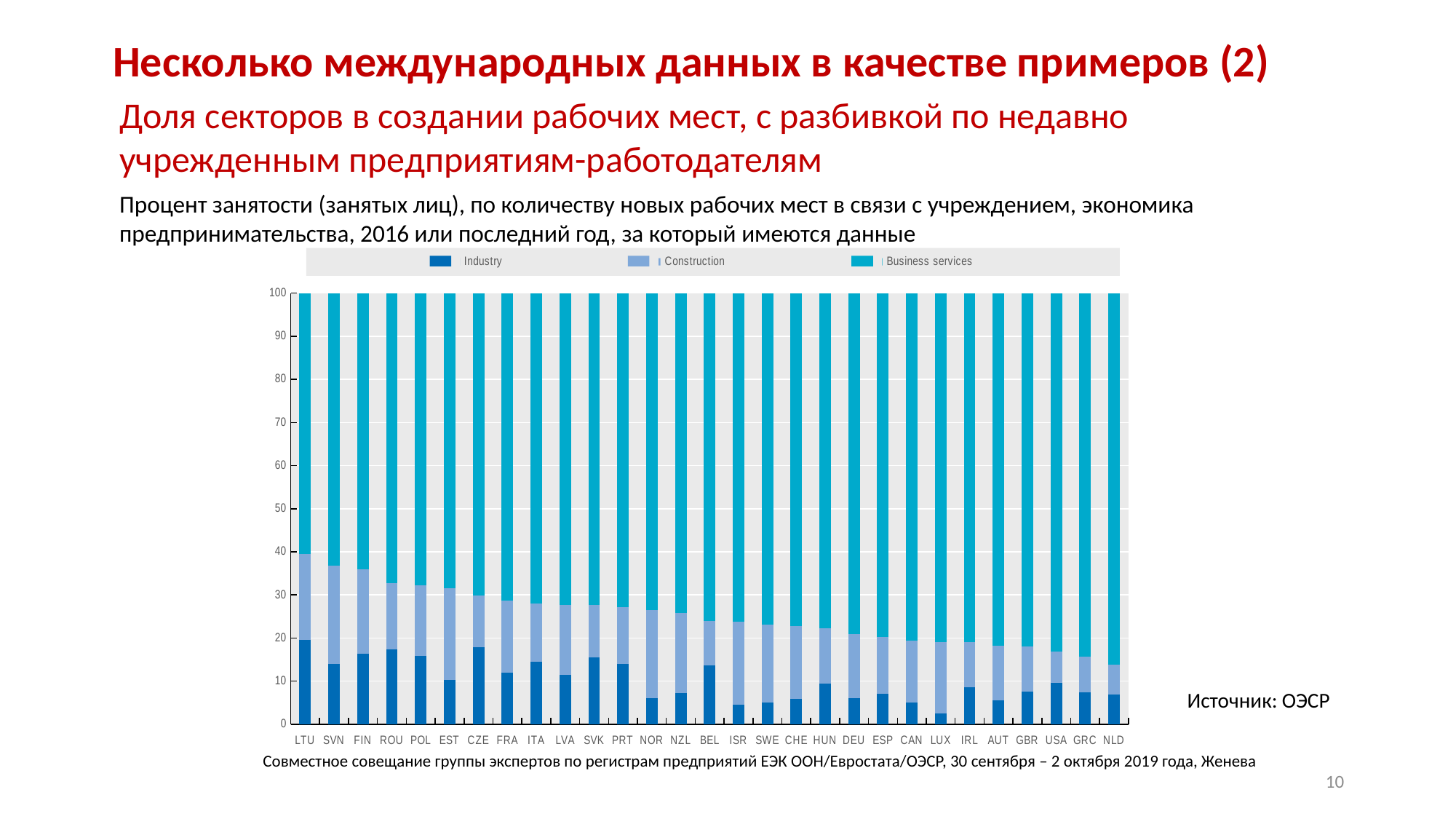

# Несколько международных данных в качестве примеров (2)
Доля секторов в создании рабочих мест, с разбивкой по недавно учрежденным предприятиям-работодателям
Процент занятости (занятых лиц), по количеству новых рабочих мест в связи с учреждением, экономика предпринимательства, 2016 или последний год, за который имеются данные

### Chart

| Category | Industry | Construction | Business services |
|---|---|---|---|
| LTU | 19.6074658456802 | 19.9307292668847 | 60.4618048874351 |
| SVN | 13.9460555035859 | 22.8094792641098 | 63.2444652323043 |
| FIN | 16.318266077285 | 19.6406673320975 | 64.0410665906174 |
| ROU | 17.3728010312405 | 15.320746132848 | 67.3064528359114 |
| POL | 15.8156911581569 | 16.3666933105482 | 67.8176155312949 |
| EST | 10.3079490291262 | 21.2606189320388 | 68.431432038835 |
| CZE | 17.8369025970587 | 12.0566374181247 | 70.1064599848167 |
| FRA | 11.9889239940715 | 16.6379317456258 | 71.3731442603026 |
| ITA | 14.4410040187101 | 13.5694992141398 | 71.9894967671501 |
| LVA | 11.5103985705068 | 16.2257408050826 | 72.2638606244106 |
| SVK | 15.5379339905701 | 12.1333659910599 | 72.32870001837 |
| PRT | 14.0058392925147 | 13.1087885583718 | 72.8853721491135 |
| NOR | 6.10121298284885 | 20.3696421549351 | 73.529144862216 |
| NZL | 7.30039391333907 | 18.4759352942353 | 74.2236707924257 |
| BEL | 13.6236101008002 | 10.3294191000727 | 76.0469707991271 |
| ISR | 4.58265310393905 | 19.1782828917075 | 76.2390640043535 |
| SWE | 5.01138115867538 | 18.1437697334606 | 76.844849107864 |
| CHE | 5.91748744116135 | 16.8624658834698 | 77.2200466753688 |
| HUN | 9.48216890173858 | 12.8141254824012 | 77.7037056158602 |
| DEU | 6.085090185617 | 14.8157744064126 | 79.0991354079704 |
| ESP | 7.00152945339162 | 13.1658543823405 | 79.8326161642679 |
| CAN | 4.9725553974385 | 14.4826184183777 | 80.5448261841838 |
| LUX | 2.42530073729142 | 16.7054714784633 | 80.8692277842452 |
| IRL | 8.55069176684055 | 10.5163680350798 | 80.9329401980797 |
| AUT | 5.61850725886427 | 12.5782380387248 | 81.803254702411 |
| GBR | 7.60827989917396 | 10.3923995600145 | 81.9993205408115 |
| USA | 9.65699606789019 | 7.28036260772437 | 83.0626413243854 |
| GRC | 7.42781189843249 | 8.21065175543129 | 84.3615363461362 |
| NLD | 6.82491195620697 | 7.05191080720044 | 86.1231772365926 |
Источник: ОЭСР
Совместное совещание группы экспертов по регистрам предприятий ЕЭК ООН/Евростата/ОЭСР, 30 сентября – 2 октября 2019 года, Женева
10